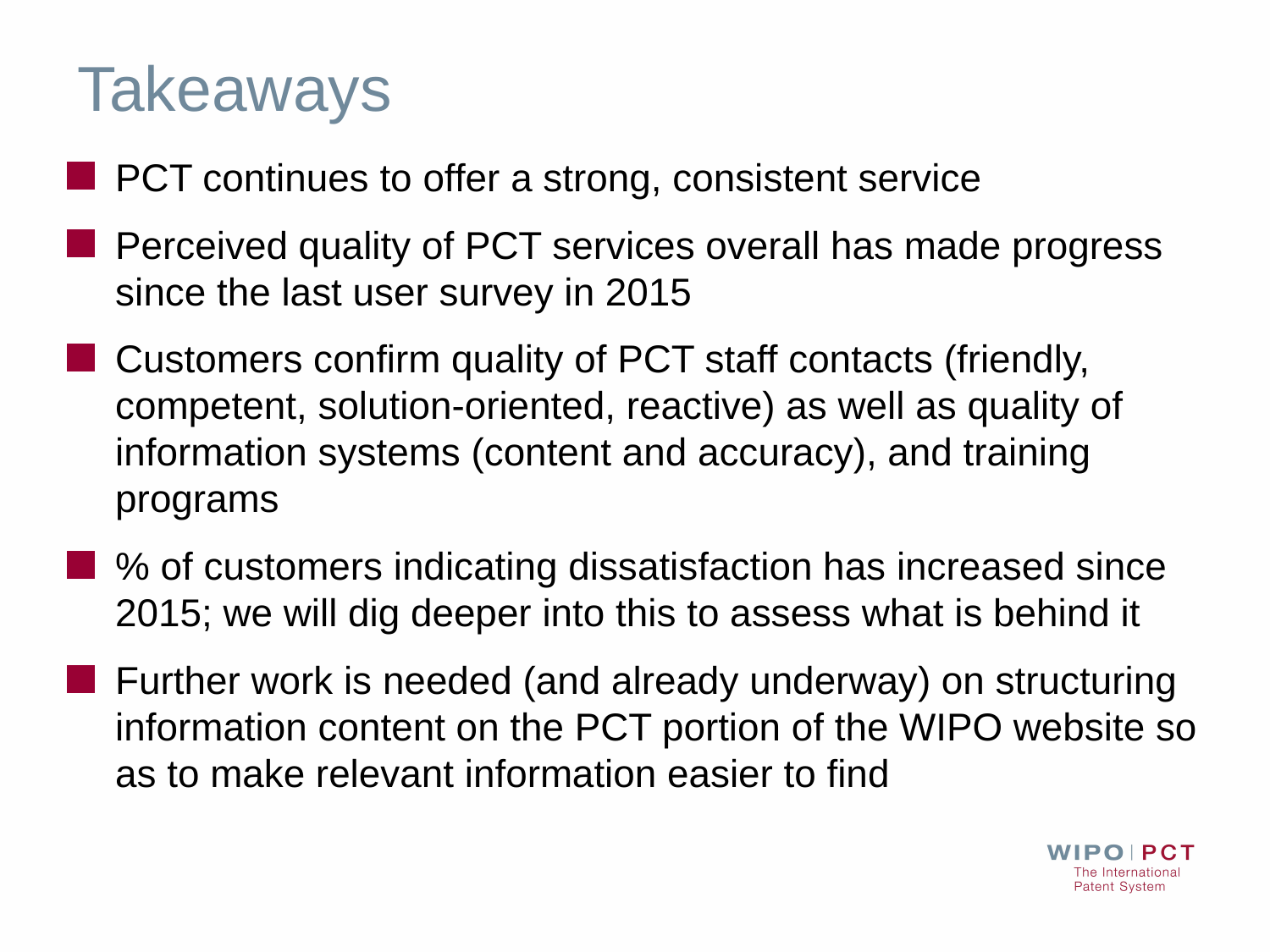

# Takeaways
PCT continues to offer a strong, consistent service

Perceived quality of PCT services overall has made progress since the last user survey in 2015

Customers confirm quality of PCT staff contacts (friendly, competent, solution-oriented, reactive) as well as quality of information systems (content and accuracy), and training programs

% of customers indicating dissatisfaction has increased since 2015; we will dig deeper into this to assess what is behind it

Further work is needed (and already underway) on structuring information content on the PCT portion of the WIPO website so as to make relevant information easier to find